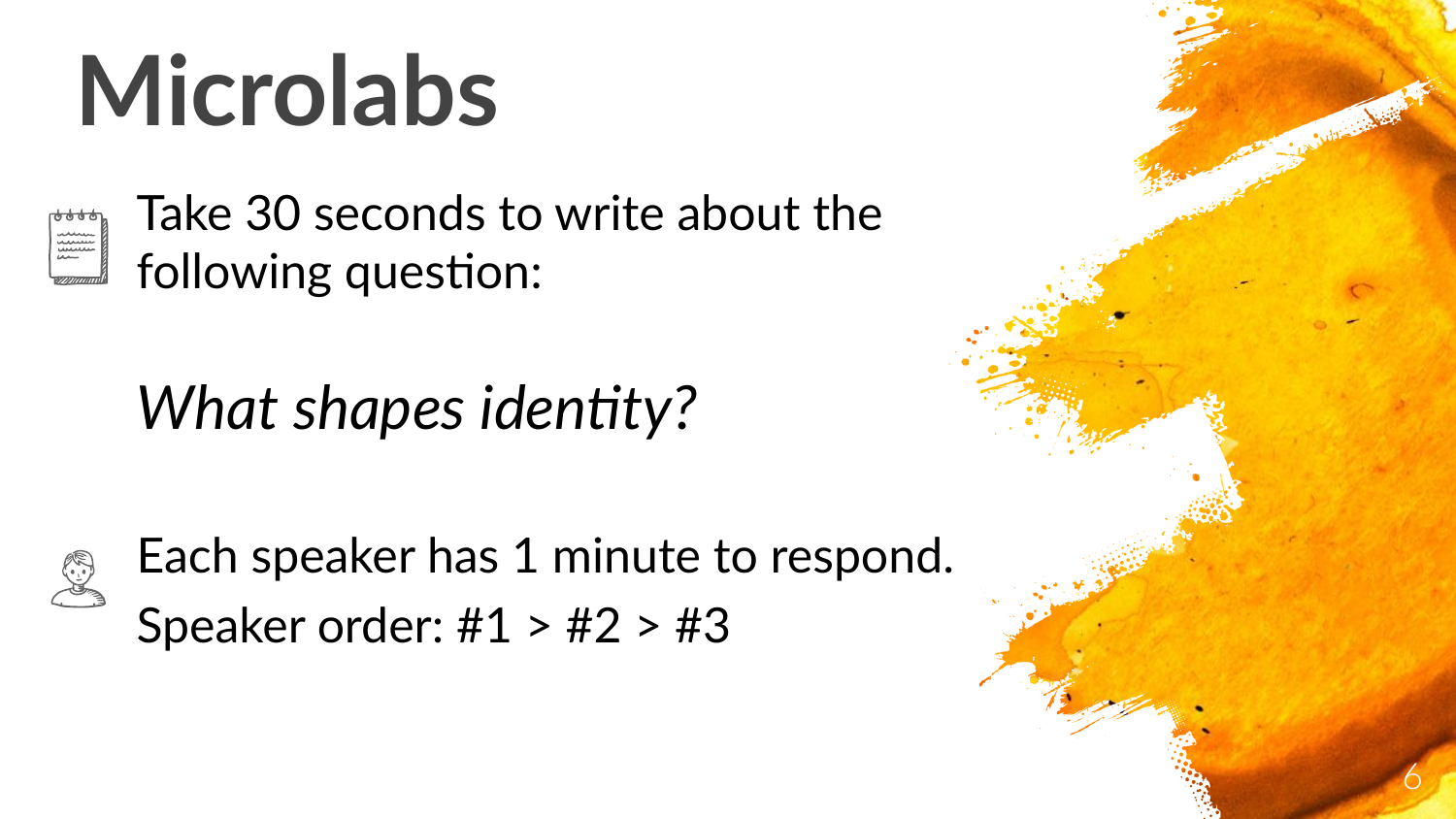

# Microlabs
Take 30 seconds to write about the following question:

What shapes identity?

Each speaker has 1 minute to respond.
Speaker order: #1 > #2 > #3

6